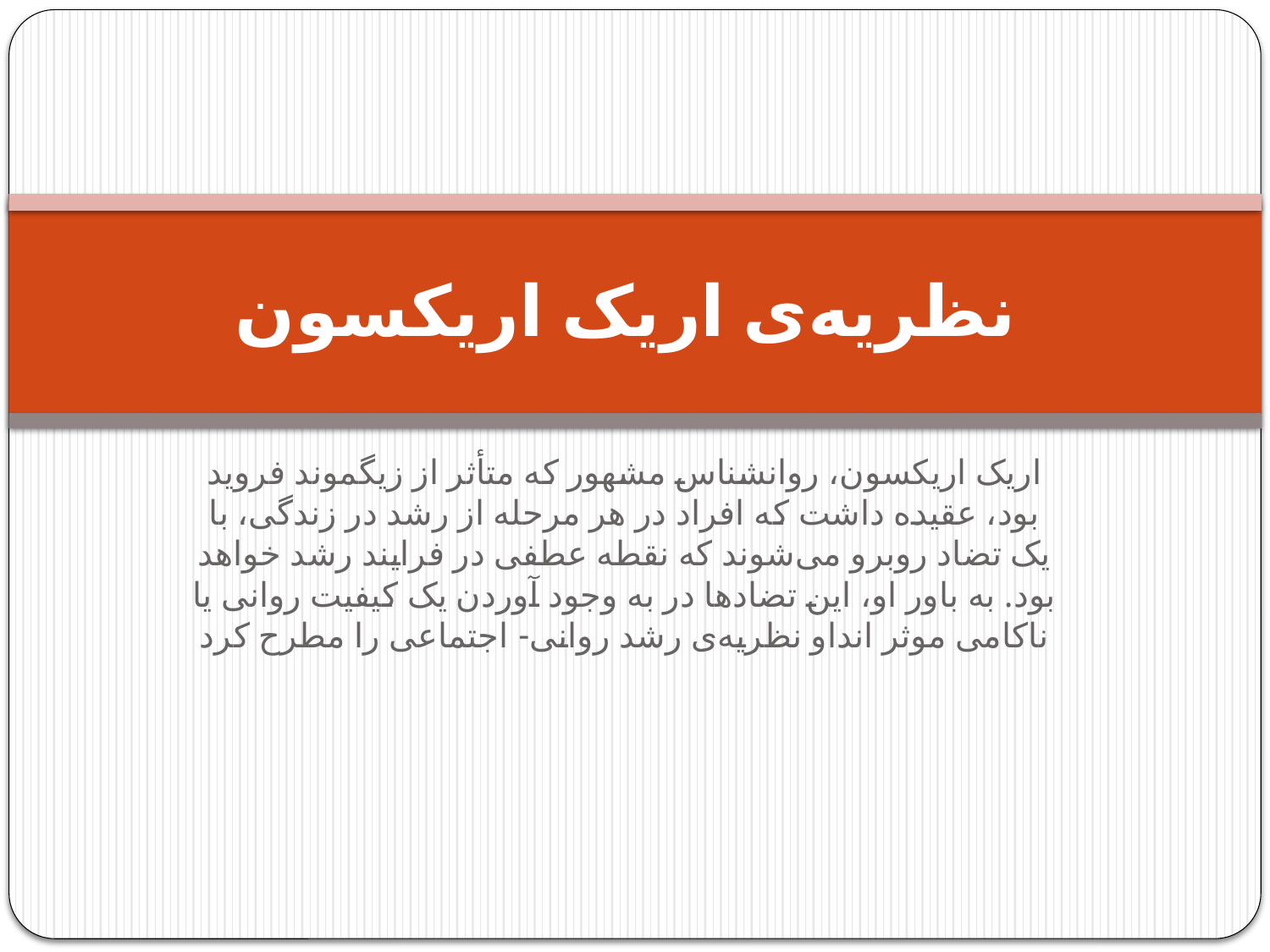

# نظریه‌ی اریک اریکسون
اریک اریکسون، روانشناس مشهور که متأثر از زیگموند فروید بود، عقیده داشت که افراد در هر مرحله از رشد در زندگی، با یک تضاد روبرو می‌شوند که نقطه‌ عطفی در فرایند رشد خواهد بود. به باور او، این تضادها در به وجود آوردن یک کیفیت روانی یا ناکامی موثر انداو نظریه‌ی رشد روانی- اجتماعی را مطرح کرد